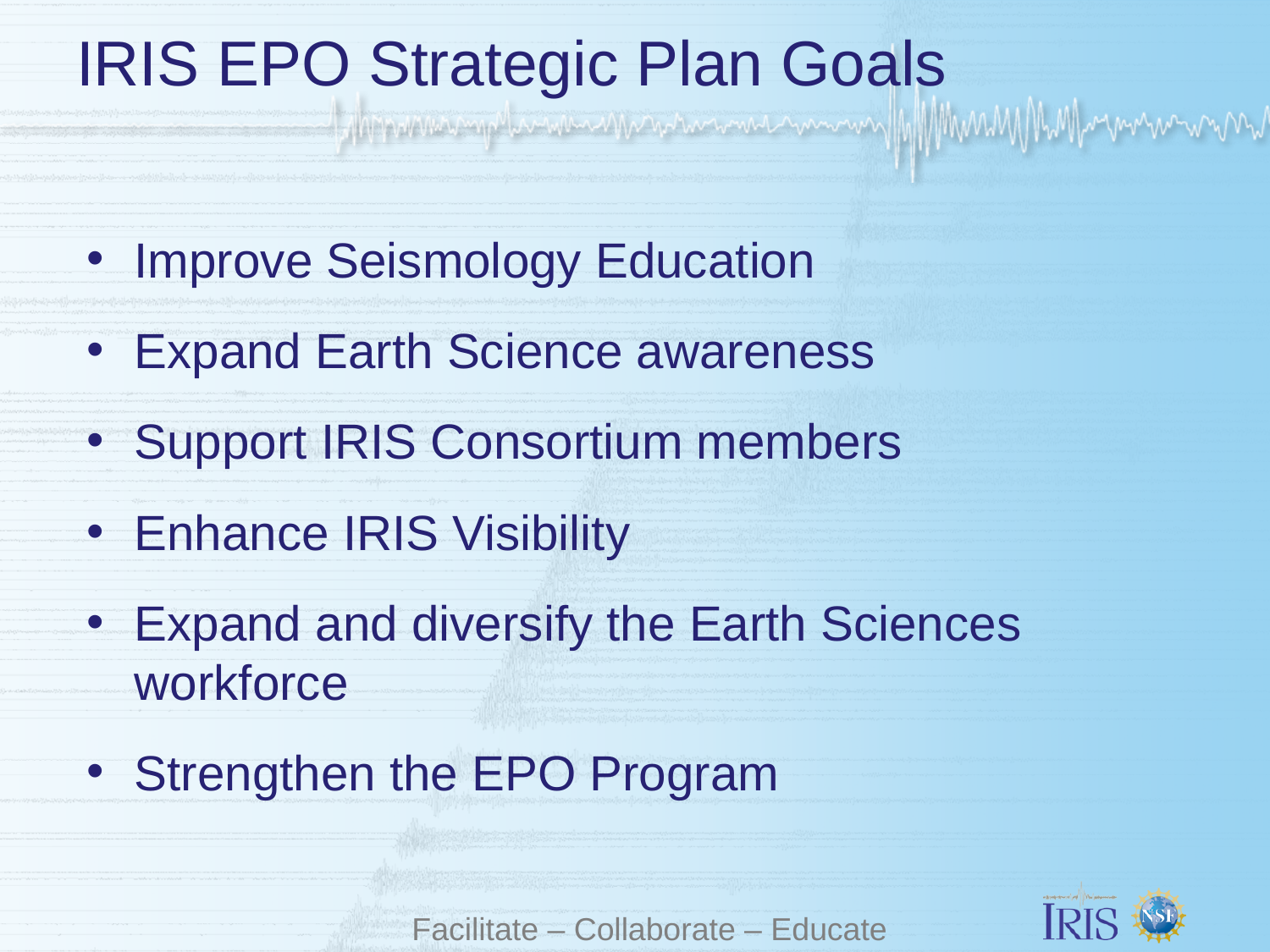

# IRIS EPO Strategic Plan Goals
Improve Seismology Education
Expand Earth Science awareness
Support IRIS Consortium members
Enhance IRIS Visibility
Expand and diversify the Earth Sciences workforce
Strengthen the EPO Program